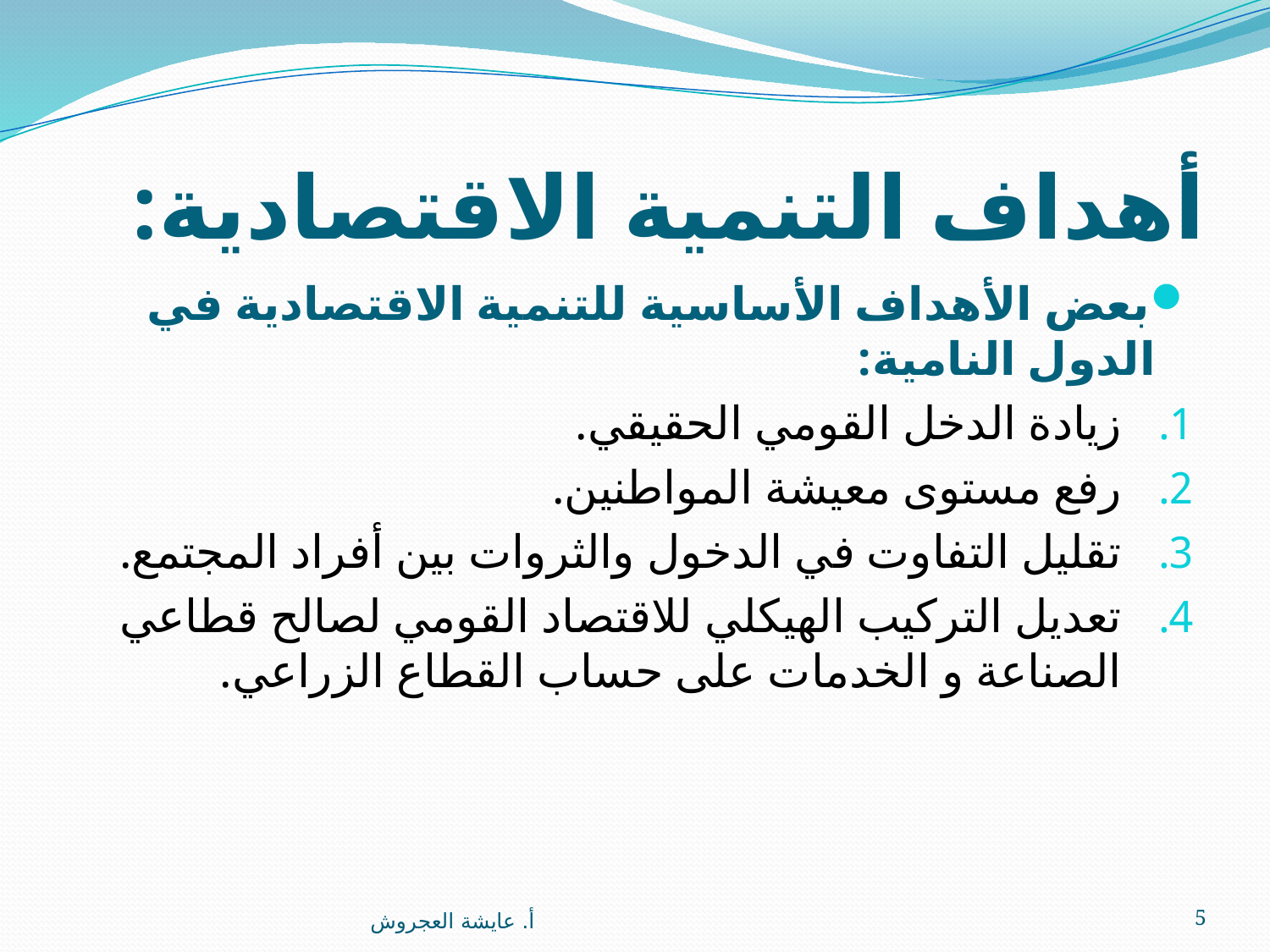

# أهداف التنمية الاقتصادية:
بعض الأهداف الأساسية للتنمية الاقتصادية في الدول النامية:
زيادة الدخل القومي الحقيقي.
رفع مستوى معيشة المواطنين.
تقليل التفاوت في الدخول والثروات بين أفراد المجتمع.
تعديل التركيب الهيكلي للاقتصاد القومي لصالح قطاعي الصناعة و الخدمات على حساب القطاع الزراعي.
أ. عايشة العجروش
5